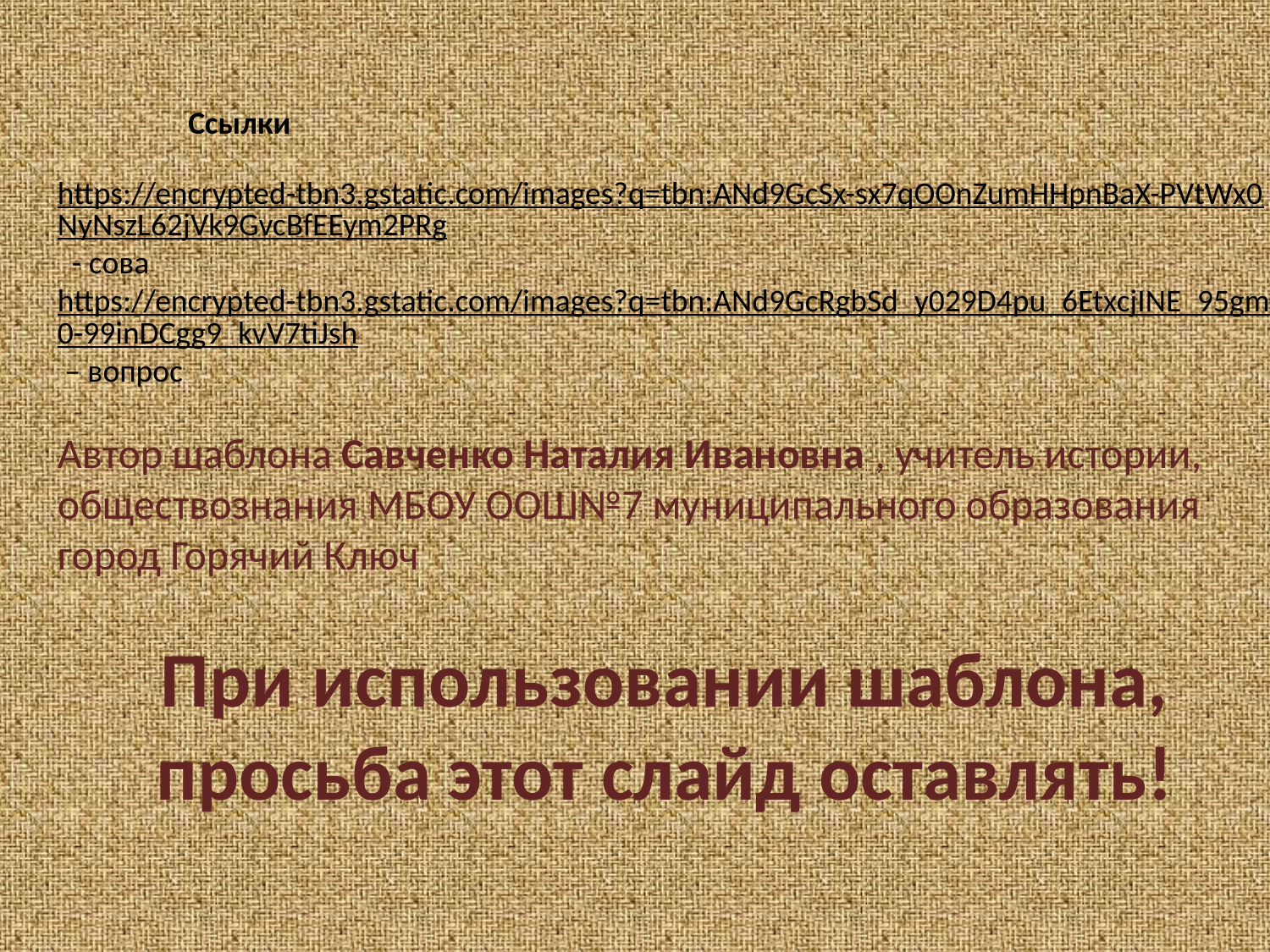

Ссылки
https://encrypted-tbn3.gstatic.com/images?q=tbn:ANd9GcSx-sx7qOOnZumHHpnBaX-PVtWx0NyNszL62jVk9GvcBfEEym2PRg  - сова
https://encrypted-tbn3.gstatic.com/images?q=tbn:ANd9GcRgbSd_y029D4pu_6EtxcjINE_95gm0-99inDCgg9_kvV7tiJsh – вопрос

Автор шаблона Савченко Наталия Ивановна , учитель истории, обществознания МБОУ ООШ№7 муниципального образования город Горячий Ключ

При использовании шаблона, просьба этот слайд оставлять!